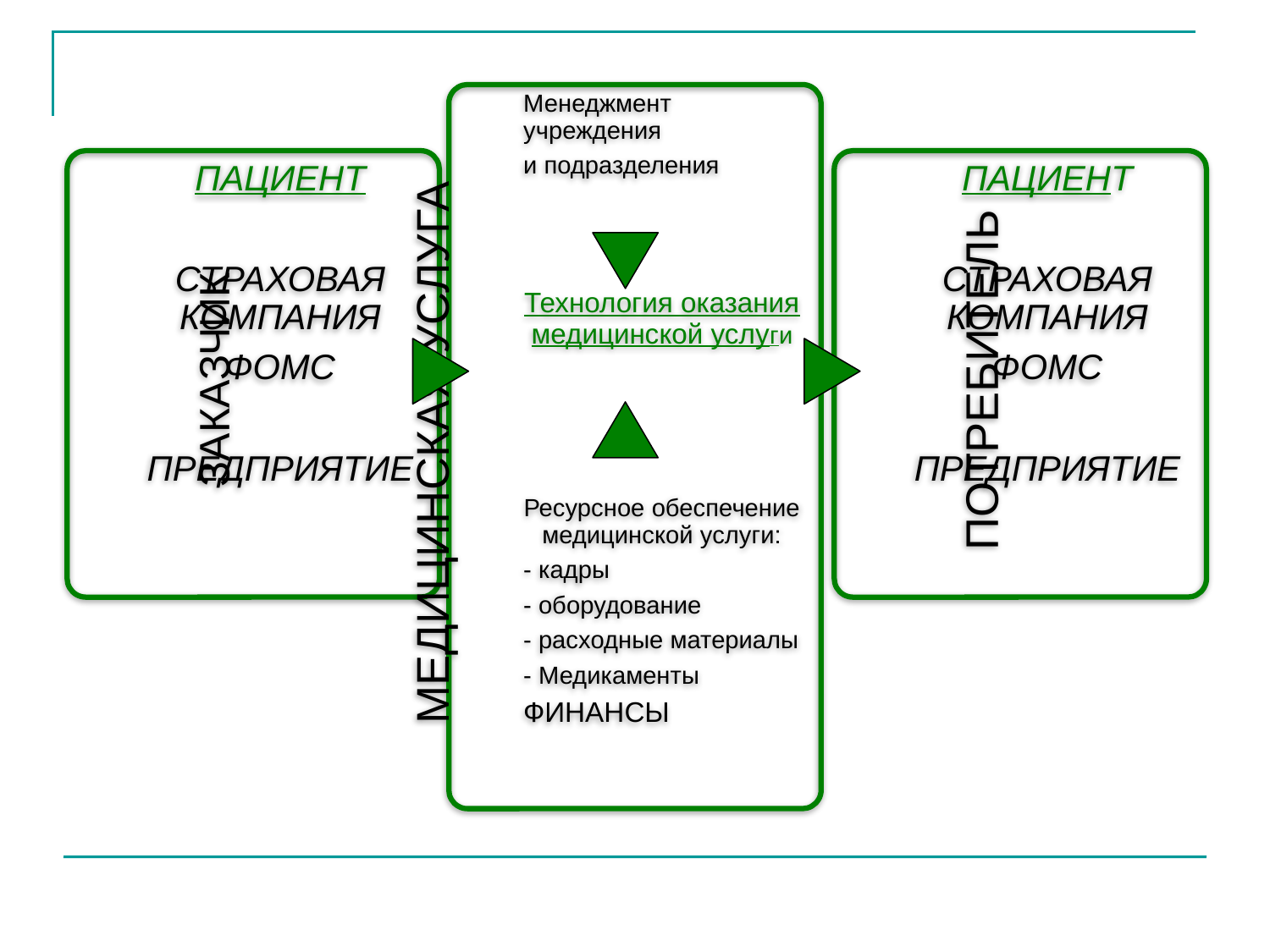

ЗАКАЗЧИК

ПАЦИЕНТ

СТРАХОВАЯ КОМПАНИЯ
ФОМС

ПРЕДПРИЯТИЕ
МЕДИЦИНСКАЯ УСЛУГА
Менеджмент учреждения
и подразделения

Технология оказания медицинской услуги

Ресурсное обеспечение медицинской услуги:
- кадры
- оборудование
- расходные материалы
- Медикаменты
ФИНАНСЫ
ПОТРЕБИТЕЛЬ
ПАЦИЕНТ

СТРАХОВАЯ КОМПАНИЯ
ФОМС

ПРЕДПРИЯТИЕ